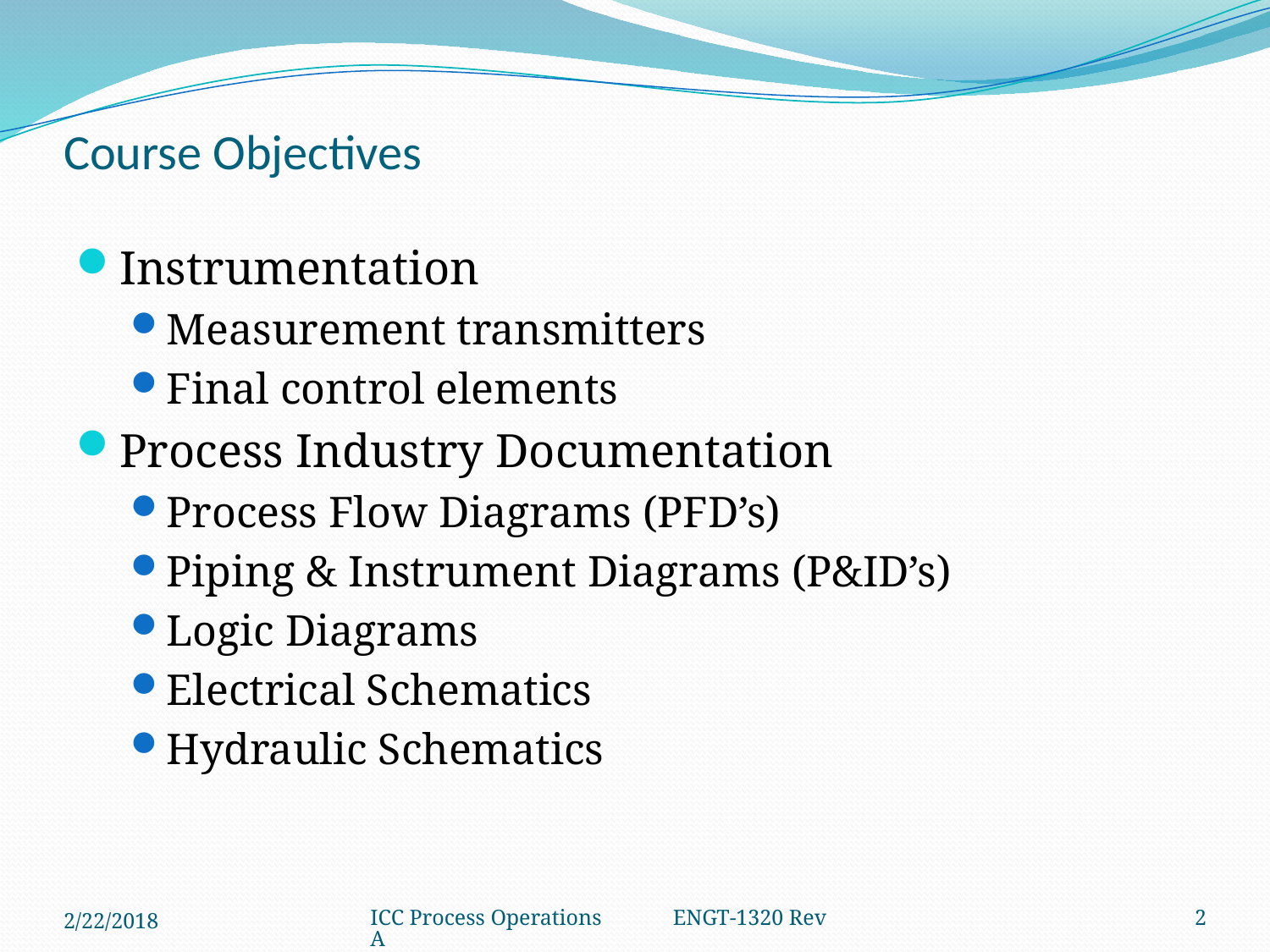

# Course Objectives
Instrumentation
Measurement transmitters
Final control elements
Process Industry Documentation
Process Flow Diagrams (PFD’s)
Piping & Instrument Diagrams (P&ID’s)
Logic Diagrams
Electrical Schematics
Hydraulic Schematics
2/22/2018
ICC Process Operations             ENGT-1320 Rev A
2